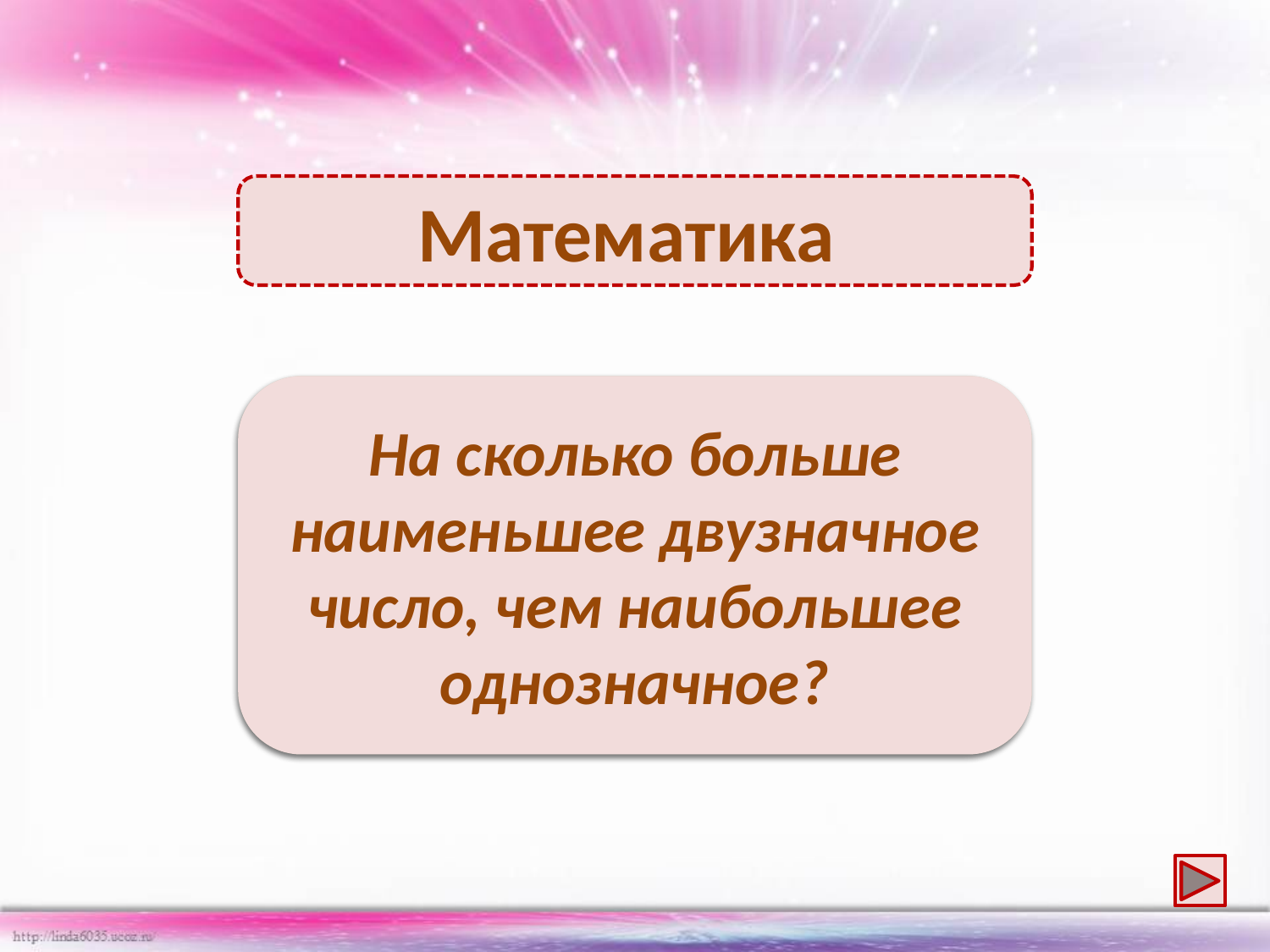

Математика
На 1: 10 - 9 =1
На сколько больше наименьшее двузначное число, чем наибольшее однозначное?